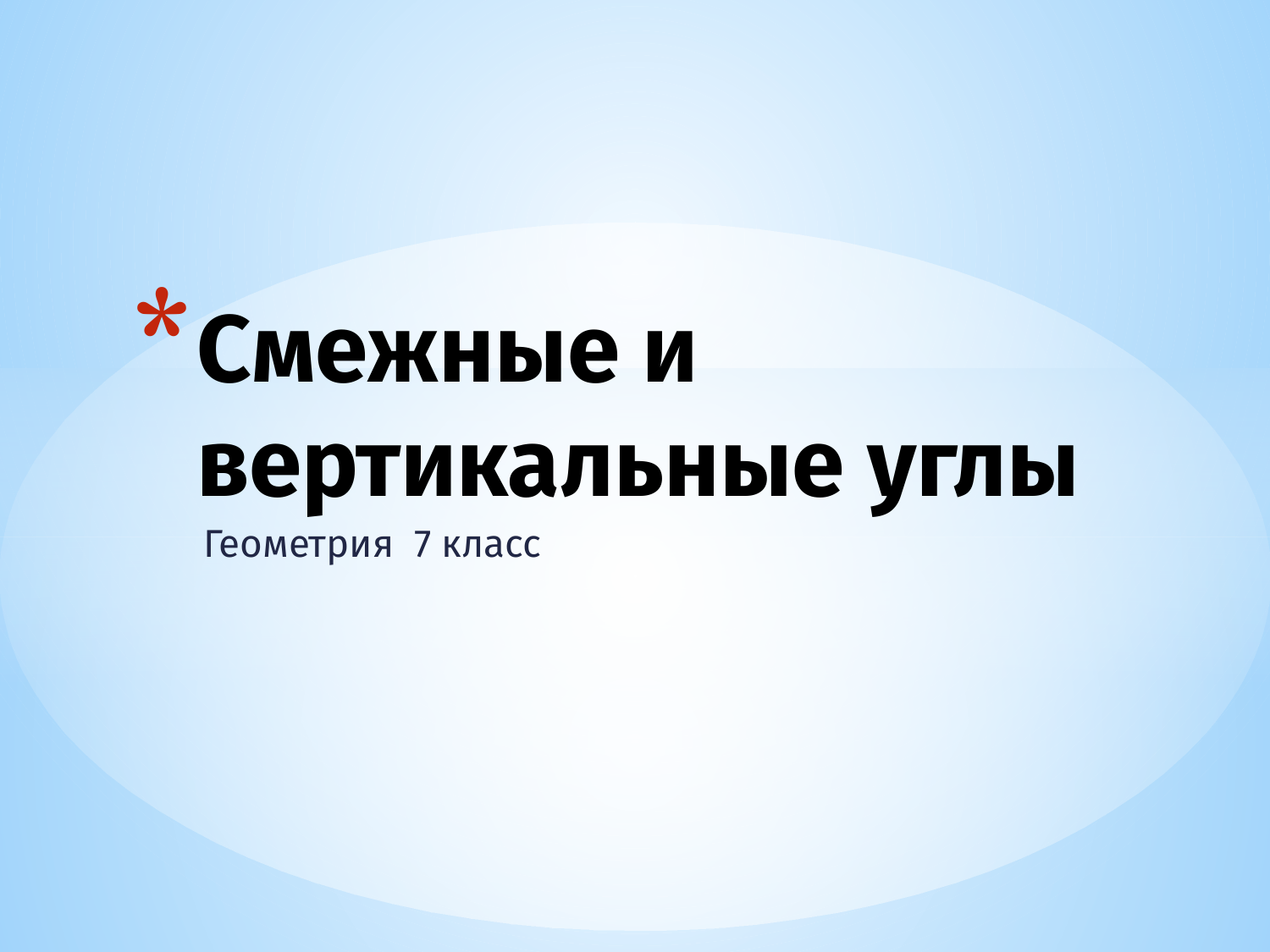

# Смежные и вертикальные углы
Геометрия  7 класс